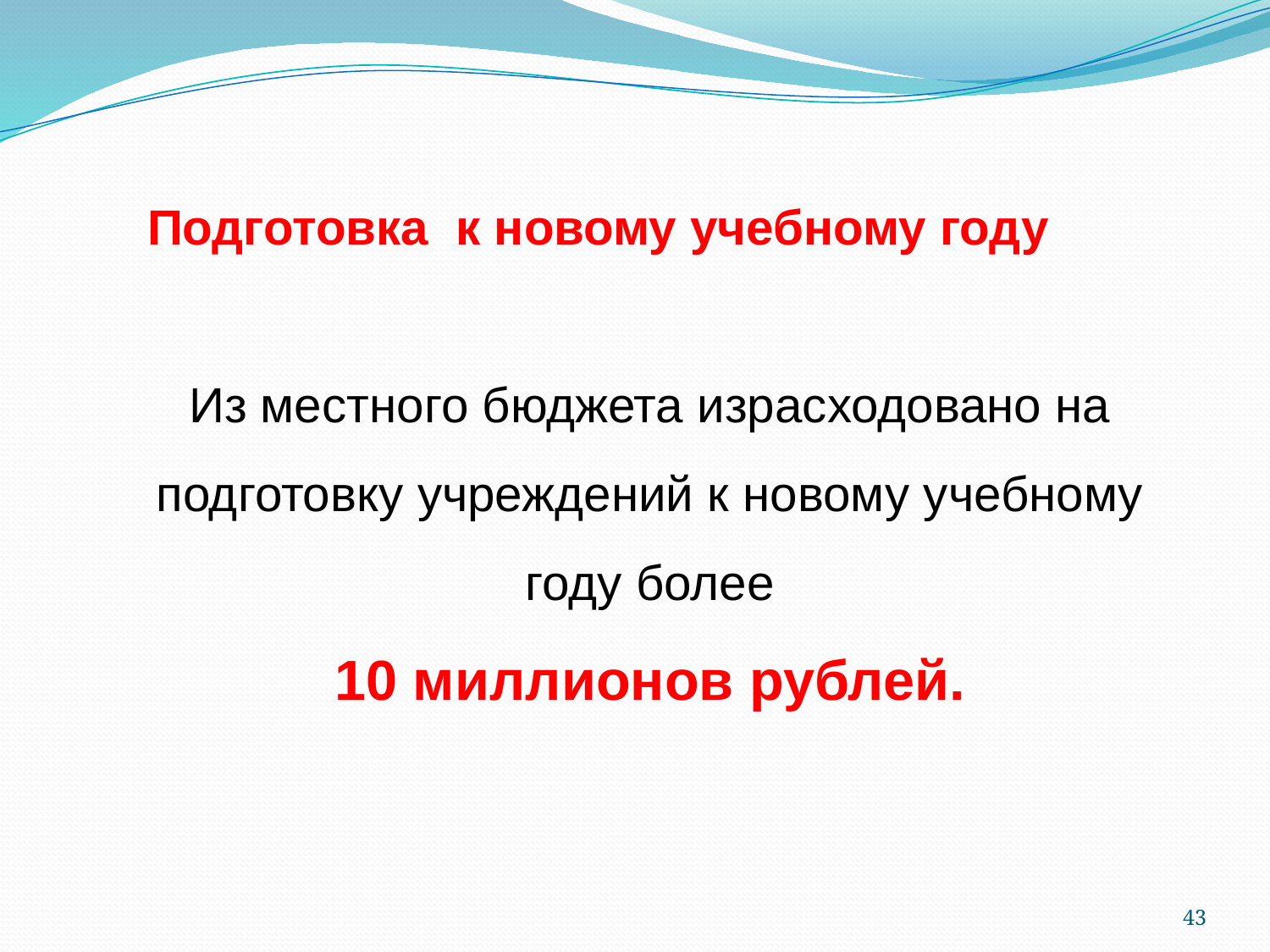

Подготовка  к новому учебному году

Из местного бюджета израсходовано на подготовку учреждений к новому учебному году более
10 миллионов рублей.
43